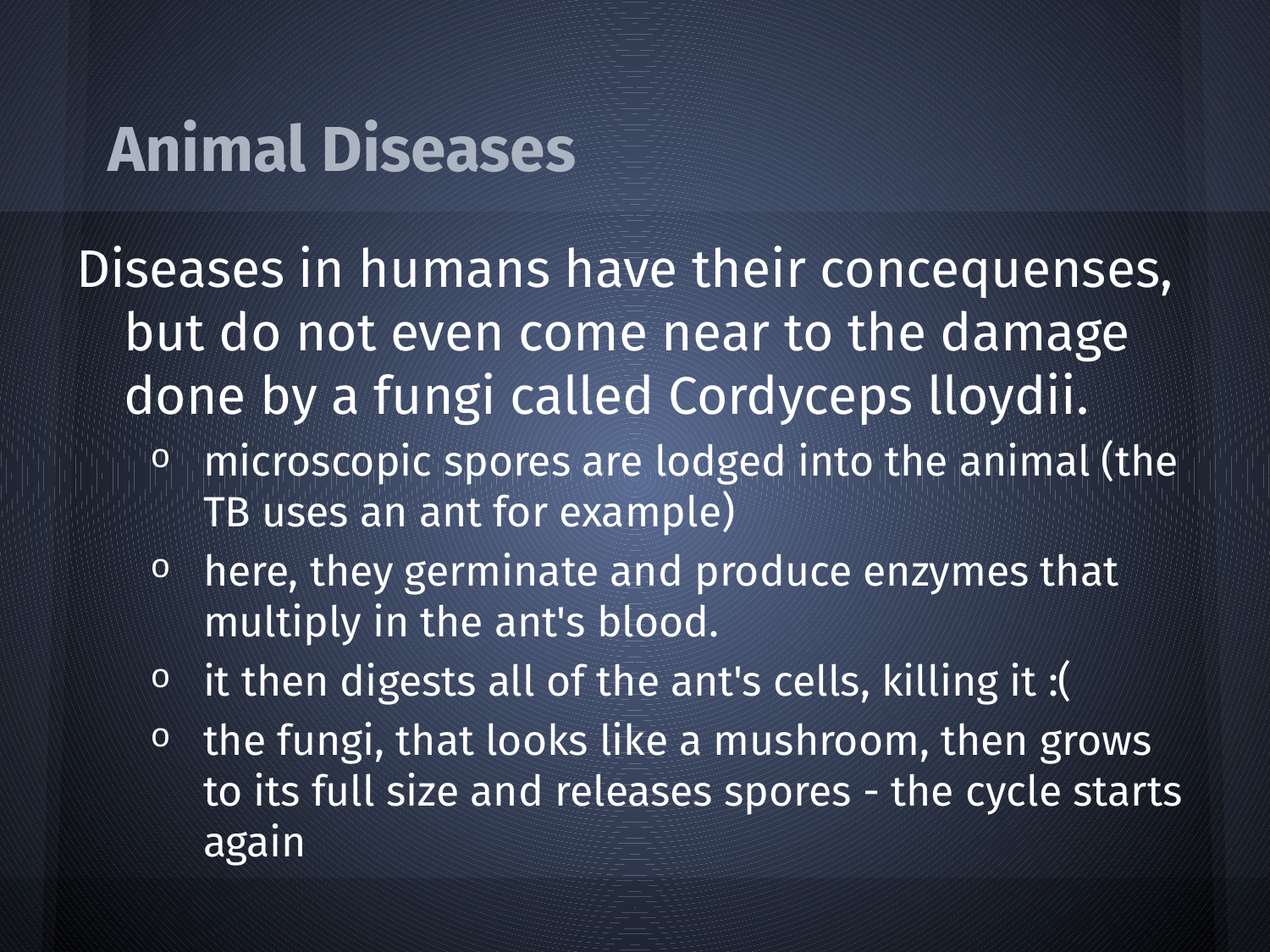

# Animal Diseases
Diseases in humans have their concequenses, but do not even come near to the damage done by a fungi called Cordyceps lloydii.
microscopic spores are lodged into the animal (the TB uses an ant for example)
here, they germinate and produce enzymes that multiply in the ant's blood.
it then digests all of the ant's cells, killing it :(
the fungi, that looks like a mushroom, then grows to its full size and releases spores - the cycle starts again